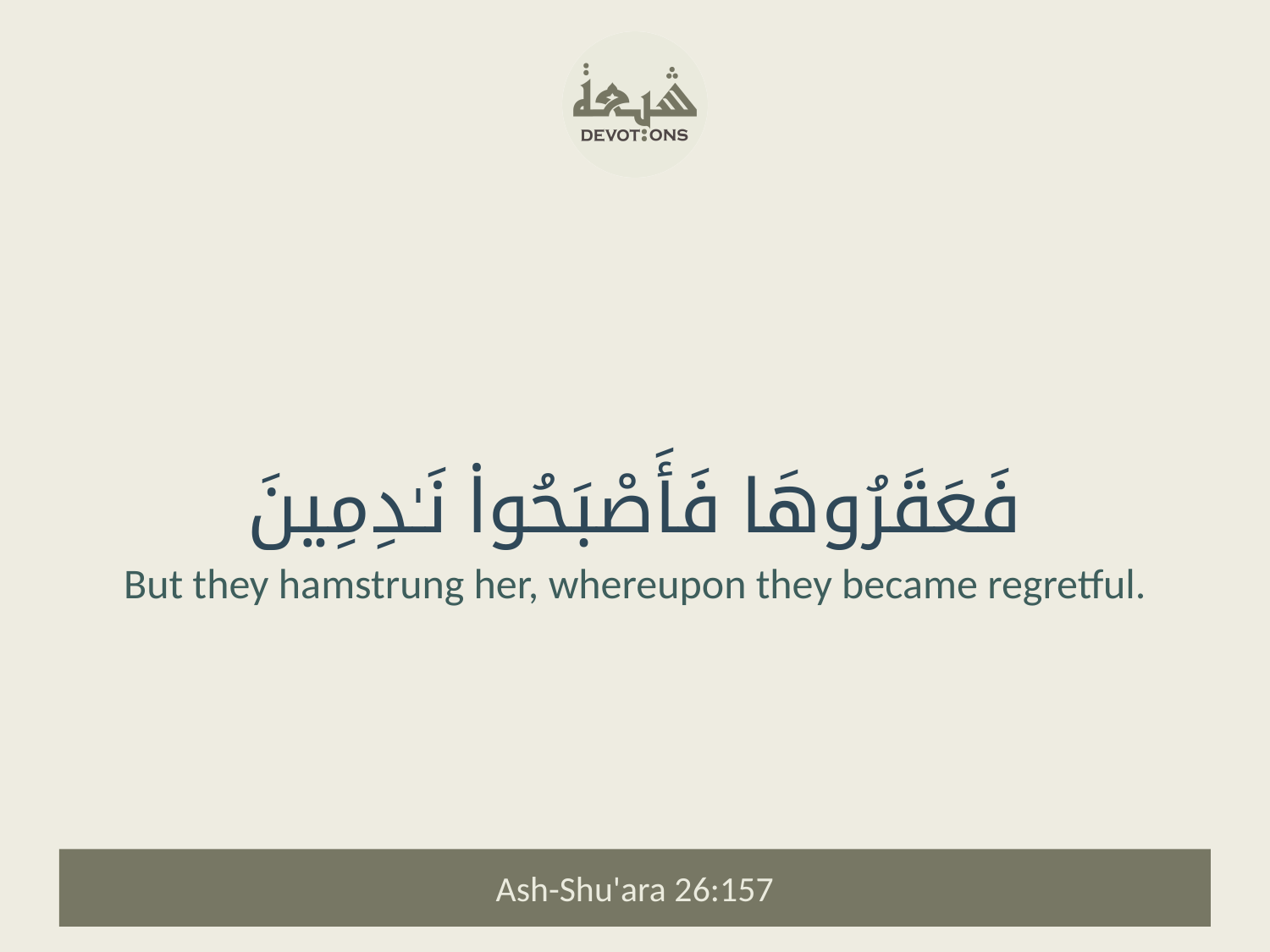

فَعَقَرُوهَا فَأَصْبَحُوا۟ نَـٰدِمِينَ
But they hamstrung her, whereupon they became regretful.
Ash-Shu'ara 26:157